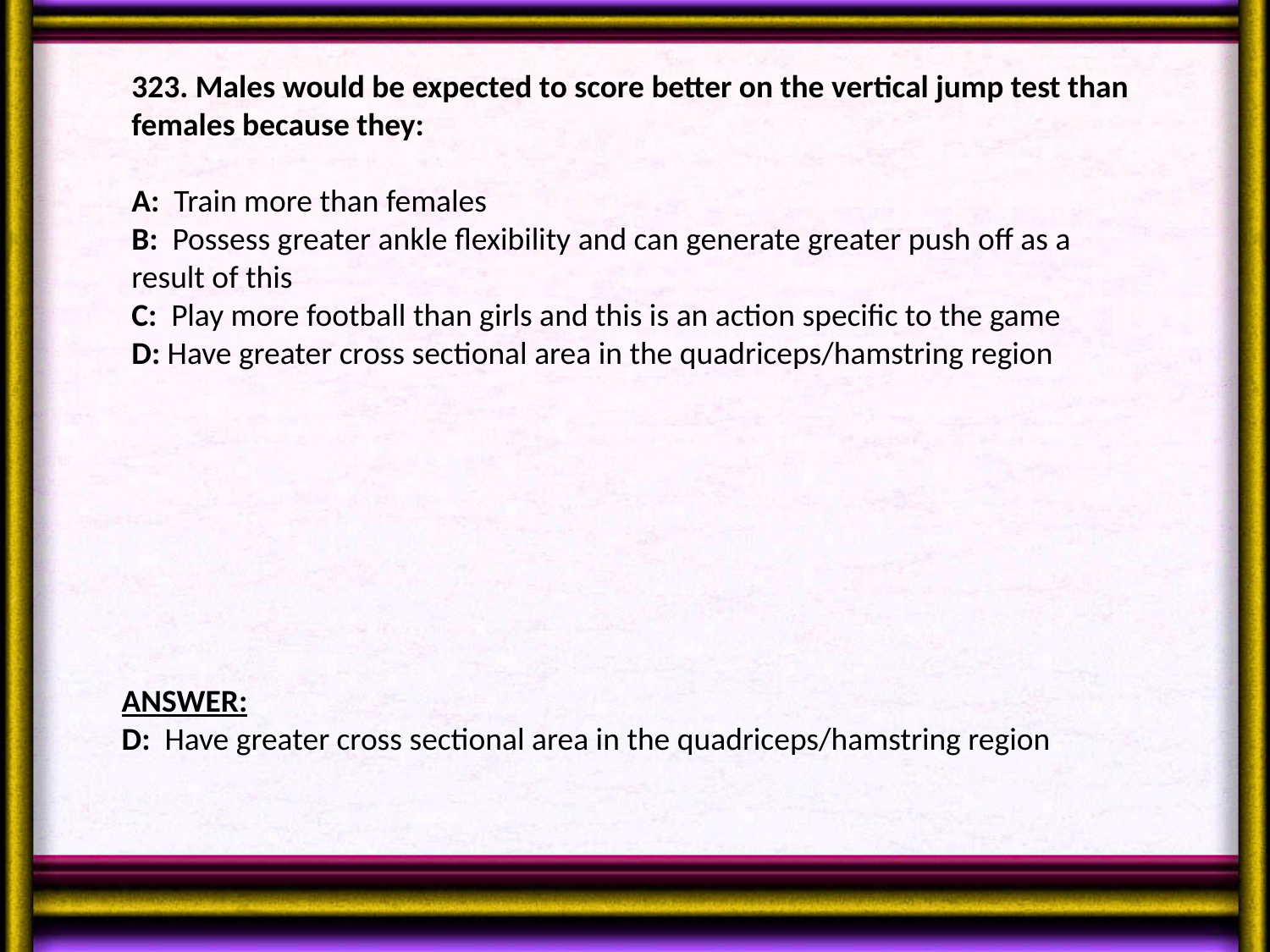

323. Males would be expected to score better on the vertical jump test than females because they:

A:  Train more than females
B:  Possess greater ankle flexibility and can generate greater push off as a result of this
C:  Play more football than girls and this is an action specific to the game
D: Have greater cross sectional area in the quadriceps/hamstring region

ANSWER:
D:  Have greater cross sectional area in the quadriceps/hamstring region